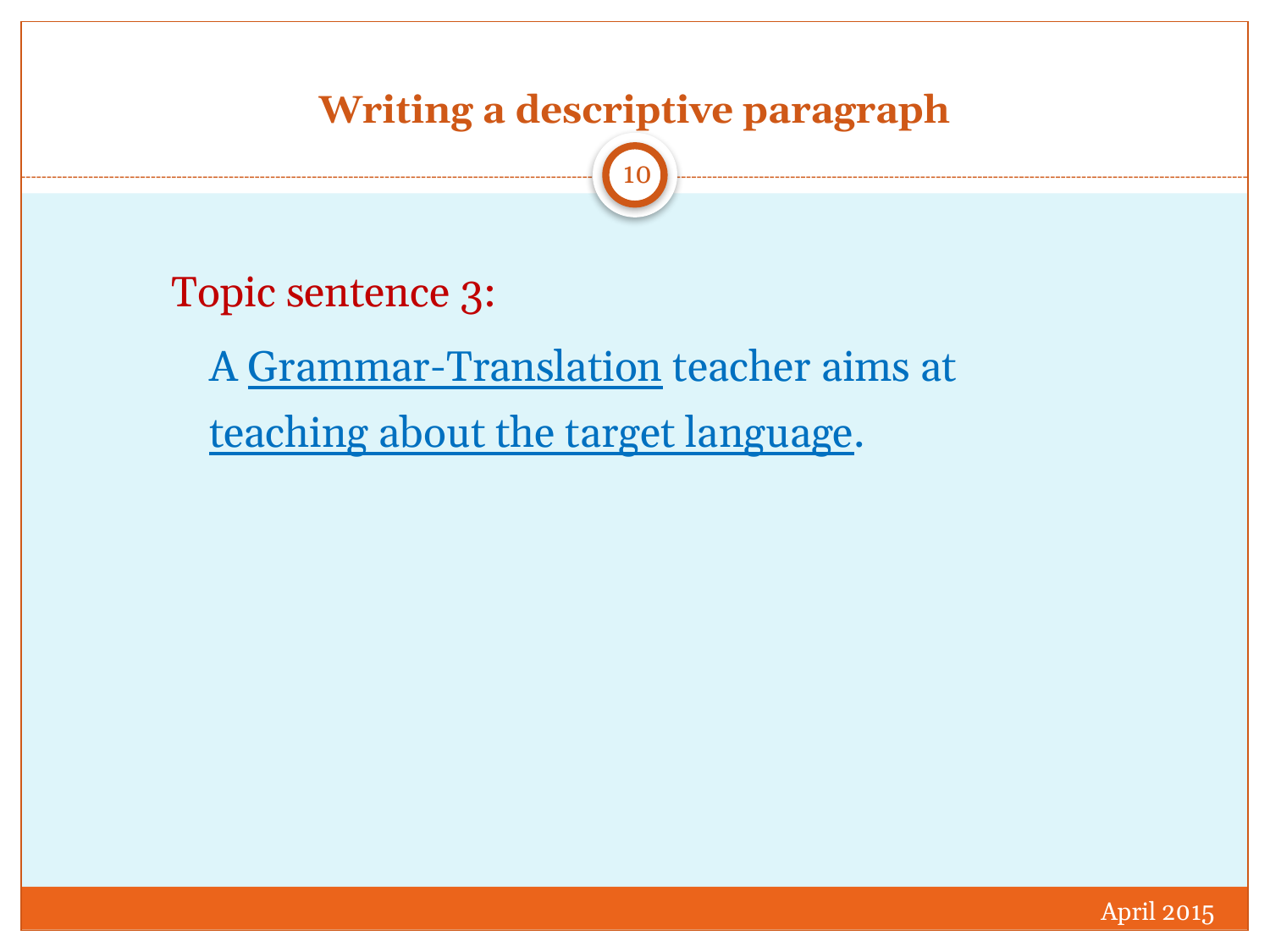

# Writing a descriptive paragraph
10
Topic sentence 3:
	A Grammar-Translation teacher aims at teaching about the target language.

April 2015